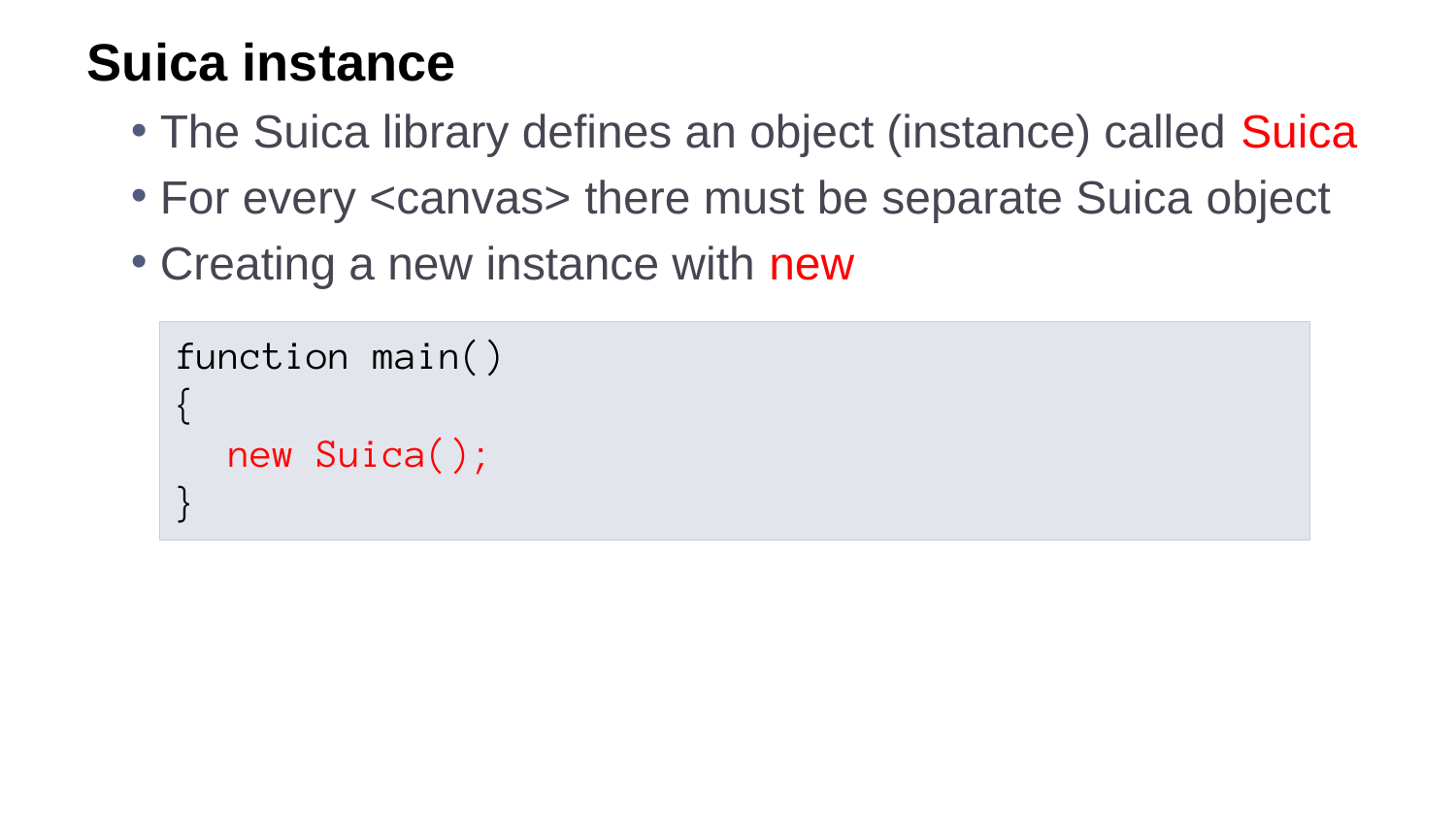

Suica instance
The Suica library defines an object (instance) called Suica
For every <canvas> there must be separate Suica object
Creating a new instance with new
function main()
{
	new Suica();
}